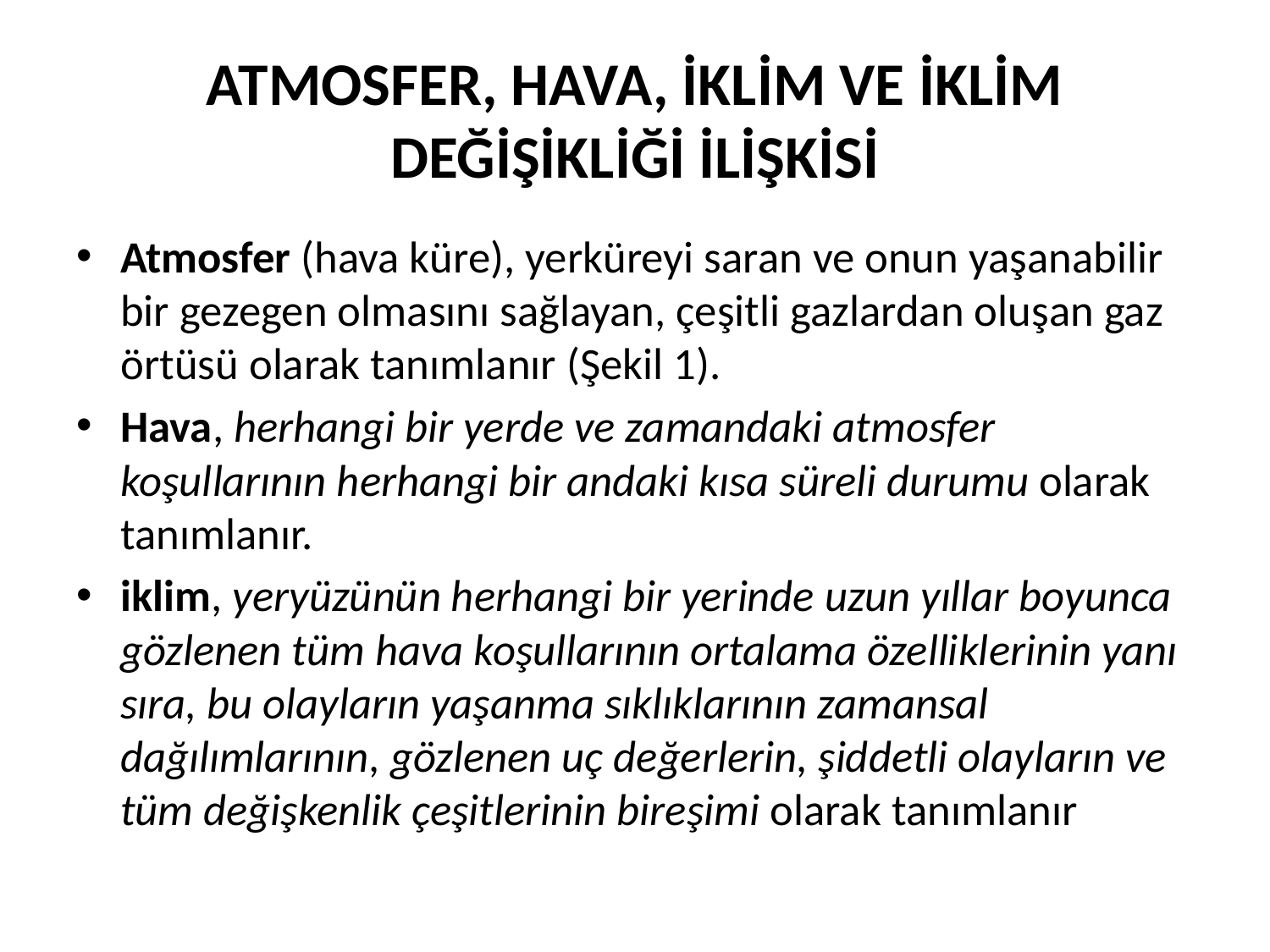

# ATMOSFER, HAVA, İKLİM VE İKLİM DEĞİŞİKLİĞİ İLİŞKİSİ
Atmosfer (hava küre), yerküreyi saran ve onun yaşanabilir bir gezegen olmasını sağlayan, çeşitli gazlardan oluşan gaz örtüsü olarak tanımlanır (Şekil 1).
Hava, herhangi bir yerde ve zamandaki atmosfer koşullarının herhangi bir andaki kısa süreli durumu olarak tanımlanır.
iklim, yeryüzünün herhangi bir yerinde uzun yıllar boyunca gözlenen tüm hava koşullarının ortalama özelliklerinin yanı sıra, bu olayların yaşanma sıklıklarının zamansal dağılımlarının, gözlenen uç değerlerin, şiddetli olayların ve tüm değişkenlik çeşitlerinin bireşimi olarak tanımlanır